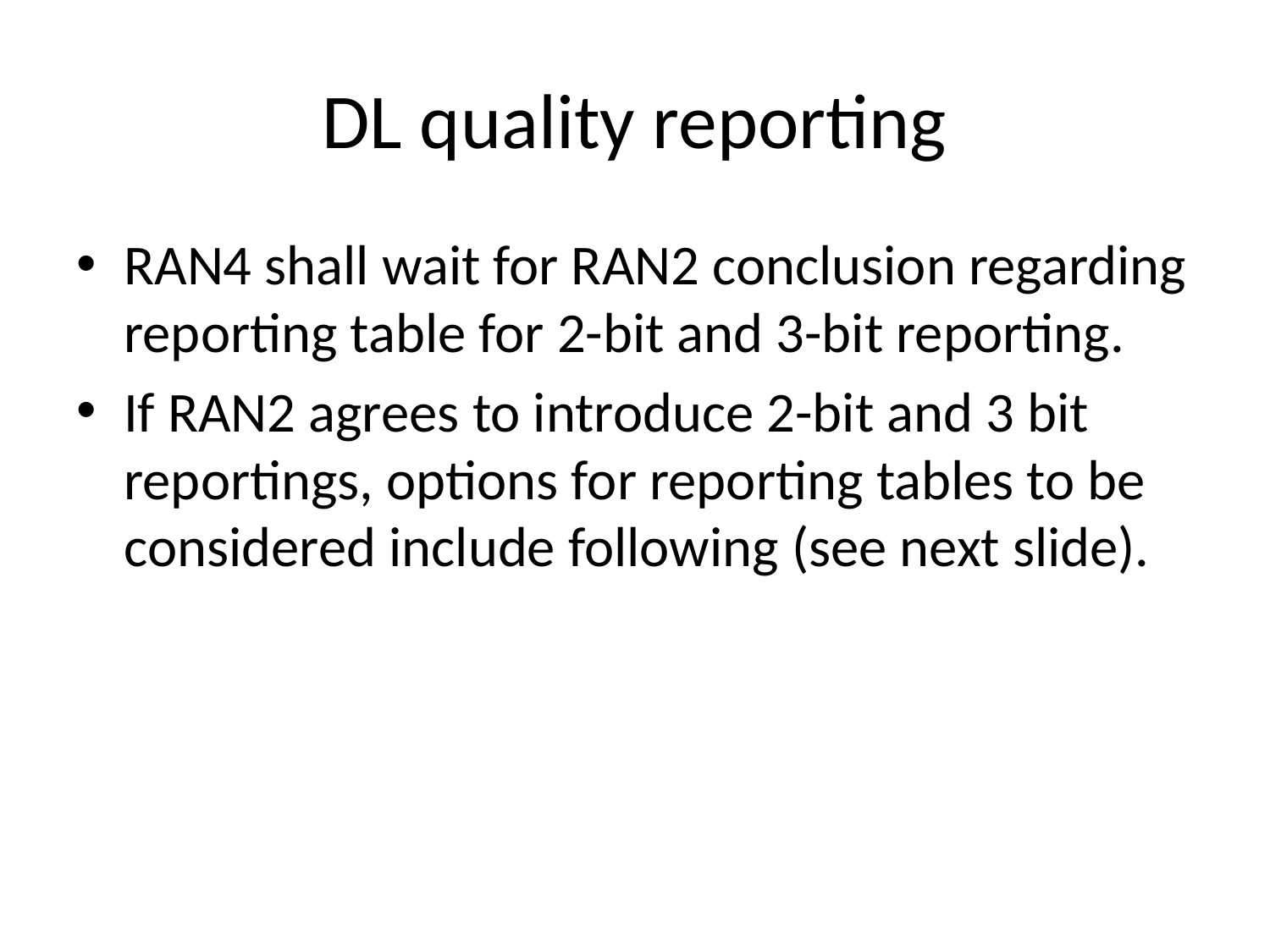

# DL quality reporting
RAN4 shall wait for RAN2 conclusion regarding reporting table for 2-bit and 3-bit reporting.
If RAN2 agrees to introduce 2-bit and 3 bit reportings, options for reporting tables to be considered include following (see next slide).